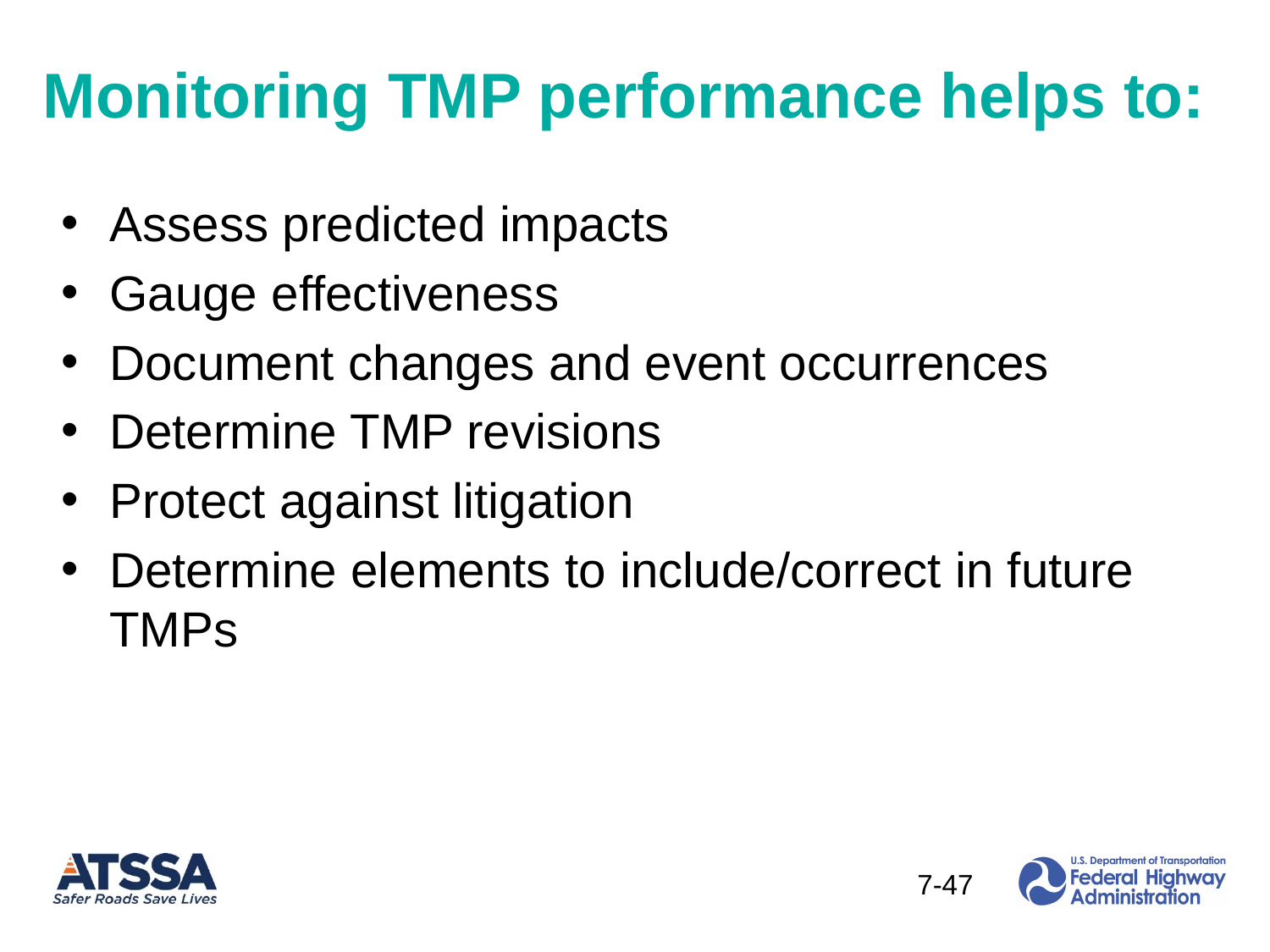

# Monitoring TMP performance helps to:
Assess predicted impacts
Gauge effectiveness
Document changes and event occurrences
Determine TMP revisions
Protect against litigation
Determine elements to include/correct in future TMPs